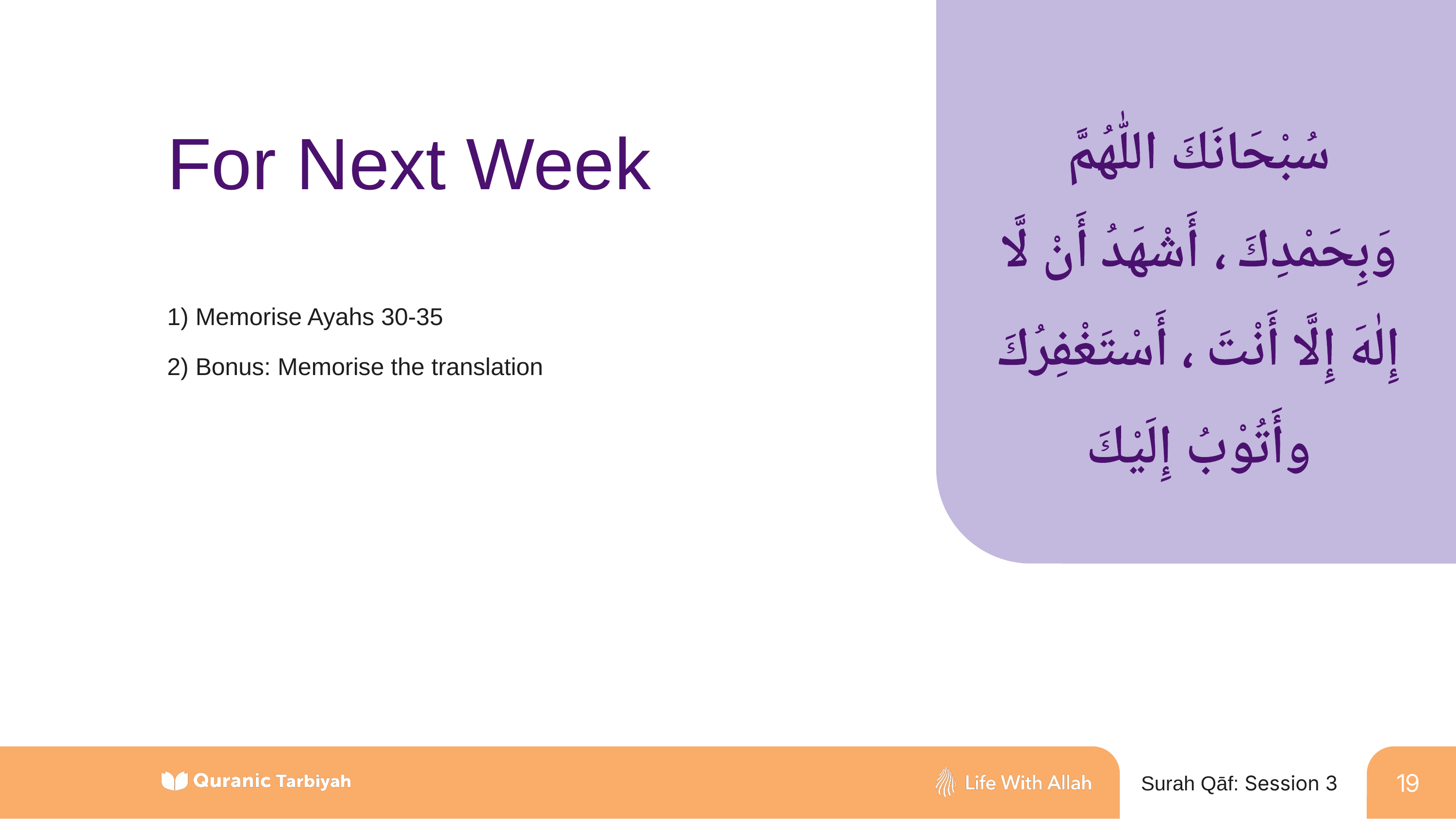

For Next Week
1) Memorise Ayahs 30-35
2) Bonus: Memorise the translation